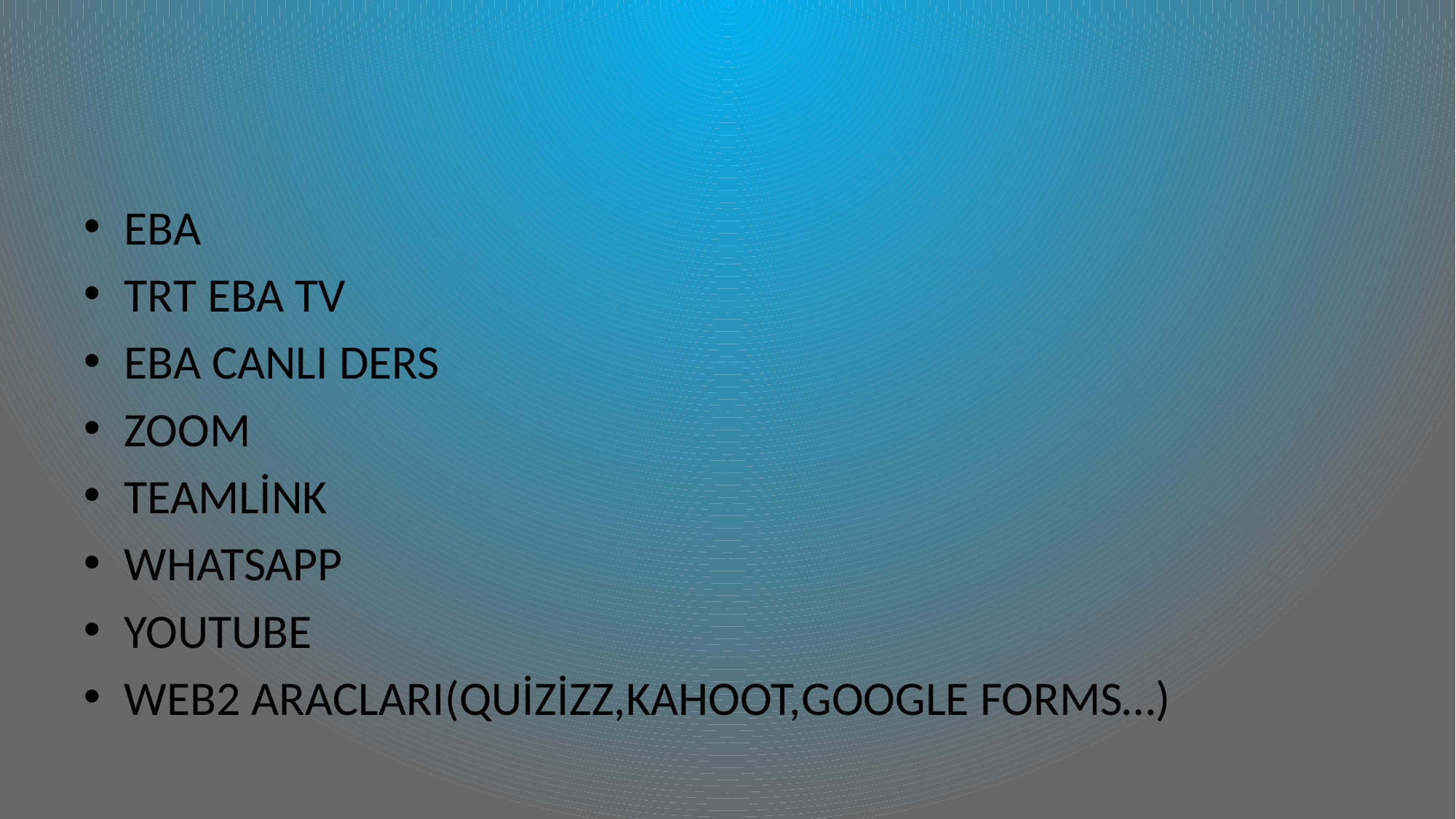

#
EBA
TRT EBA TV
EBA CANLI DERS
ZOOM
TEAMLİNK
WHATSAPP
YOUTUBE
WEB2 ARACLARI(QUİZİZZ,KAHOOT,GOOGLE FORMS…)